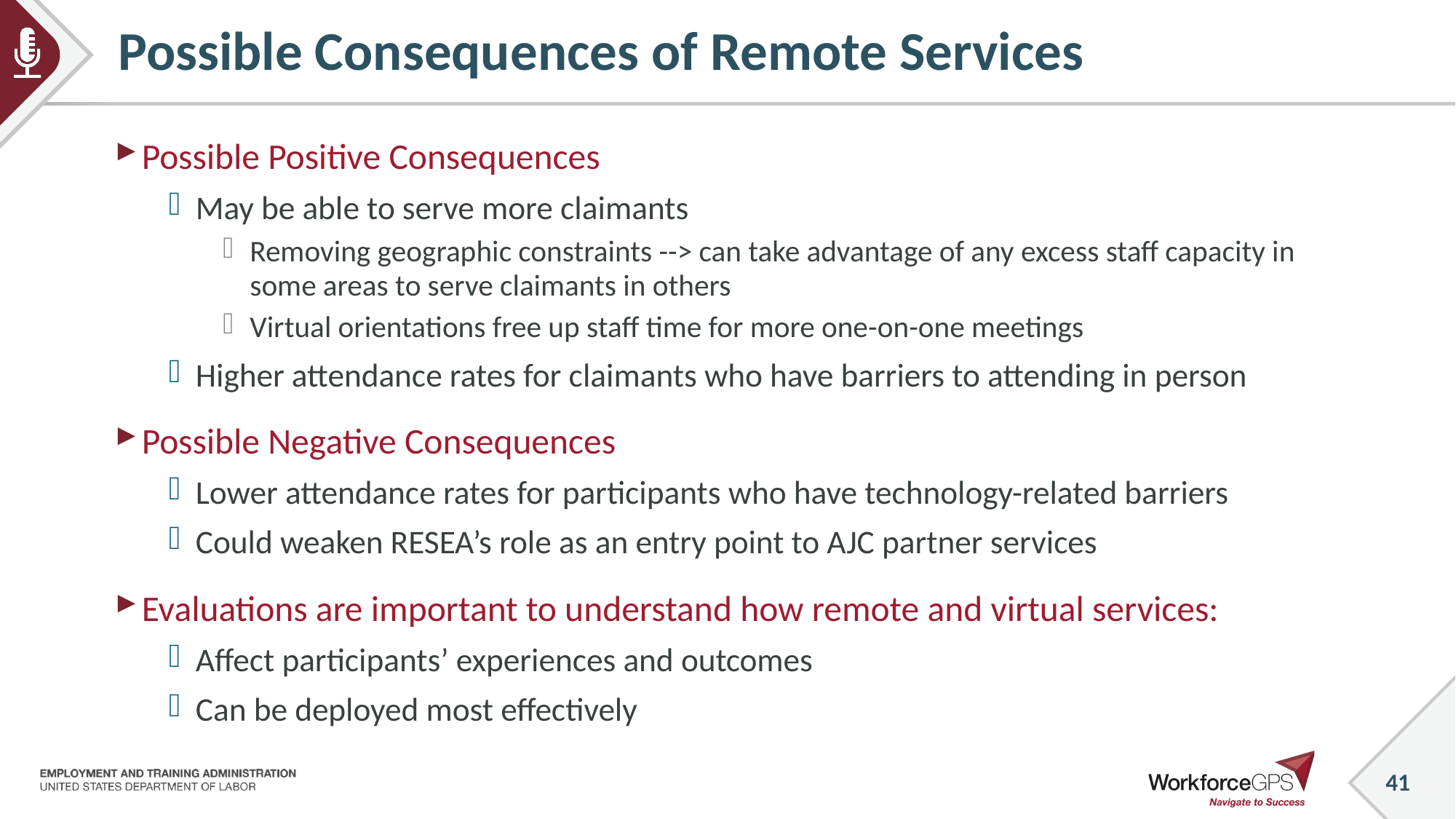

# Possible Consequences of Remote Services
Possible Positive Consequences
May be able to serve more claimants
Removing geographic constraints --> can take advantage of any excess staff capacity in some areas to serve claimants in others
Virtual orientations free up staff time for more one-on-one meetings
Higher attendance rates for claimants who have barriers to attending in person
Possible Negative Consequences
Lower attendance rates for participants who have technology-related barriers
Could weaken RESEA’s role as an entry point to AJC partner services
Evaluations are important to understand how remote and virtual services:
Affect participants’ experiences and outcomes
Can be deployed most effectively
41